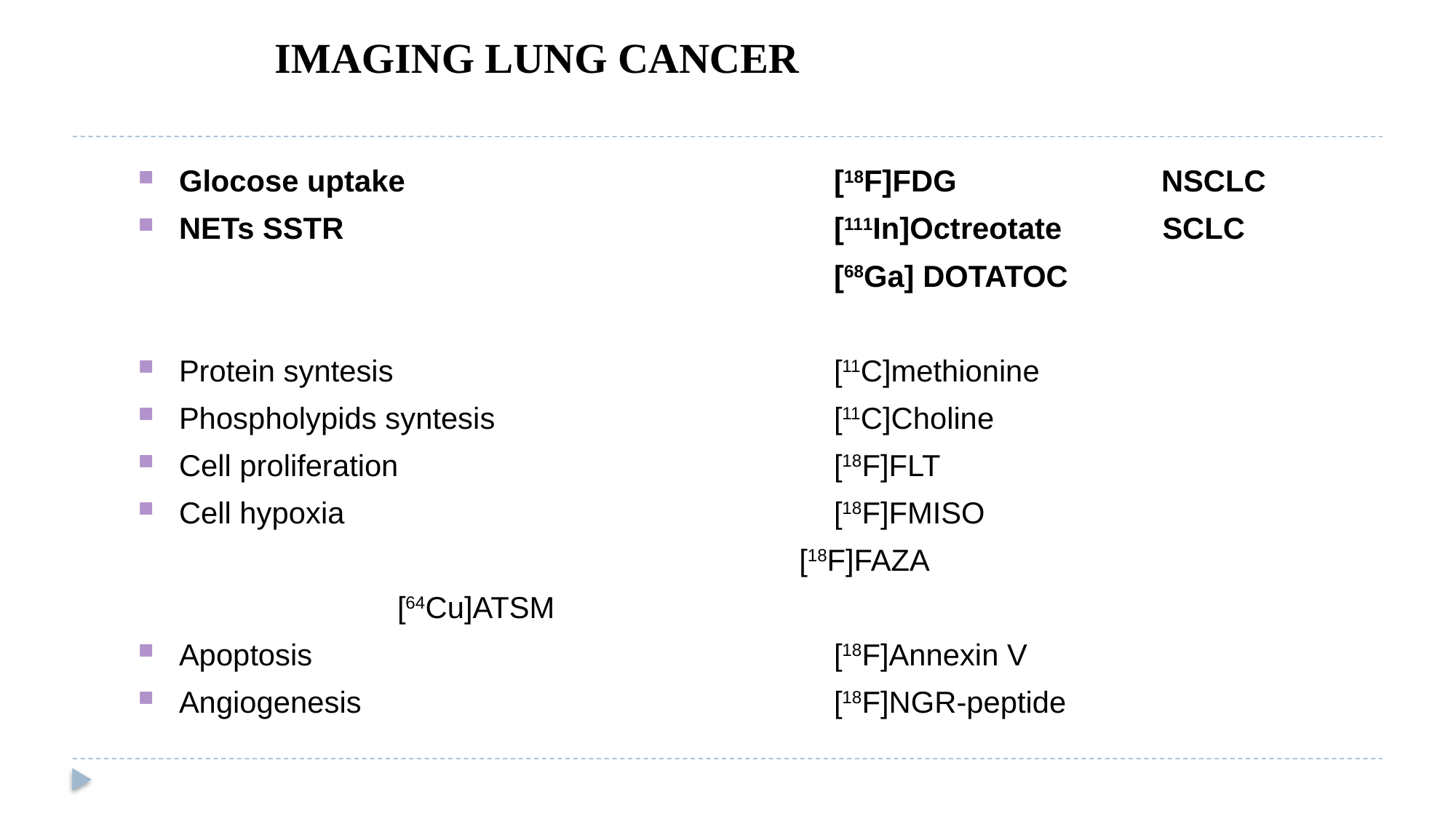

IMAGING LUNG CANCER

Glocose uptake		[18F]FDG		NSCLC
NETs SSTR		[111In]Octreotate            SCLC                                                              		[68Ga] DOTATOC

Protein syntesis		[11C]methionine
Phospholypids syntesis		[11C]Choline
Cell proliferation		[18F]FLT
Cell hypoxia		[18F]FMISO
                                                                               [18F]FAZA
			[64Cu]ATSM
Apoptosis		[18F]Annexin V
Angiogenesis		[18F]NGR-peptide